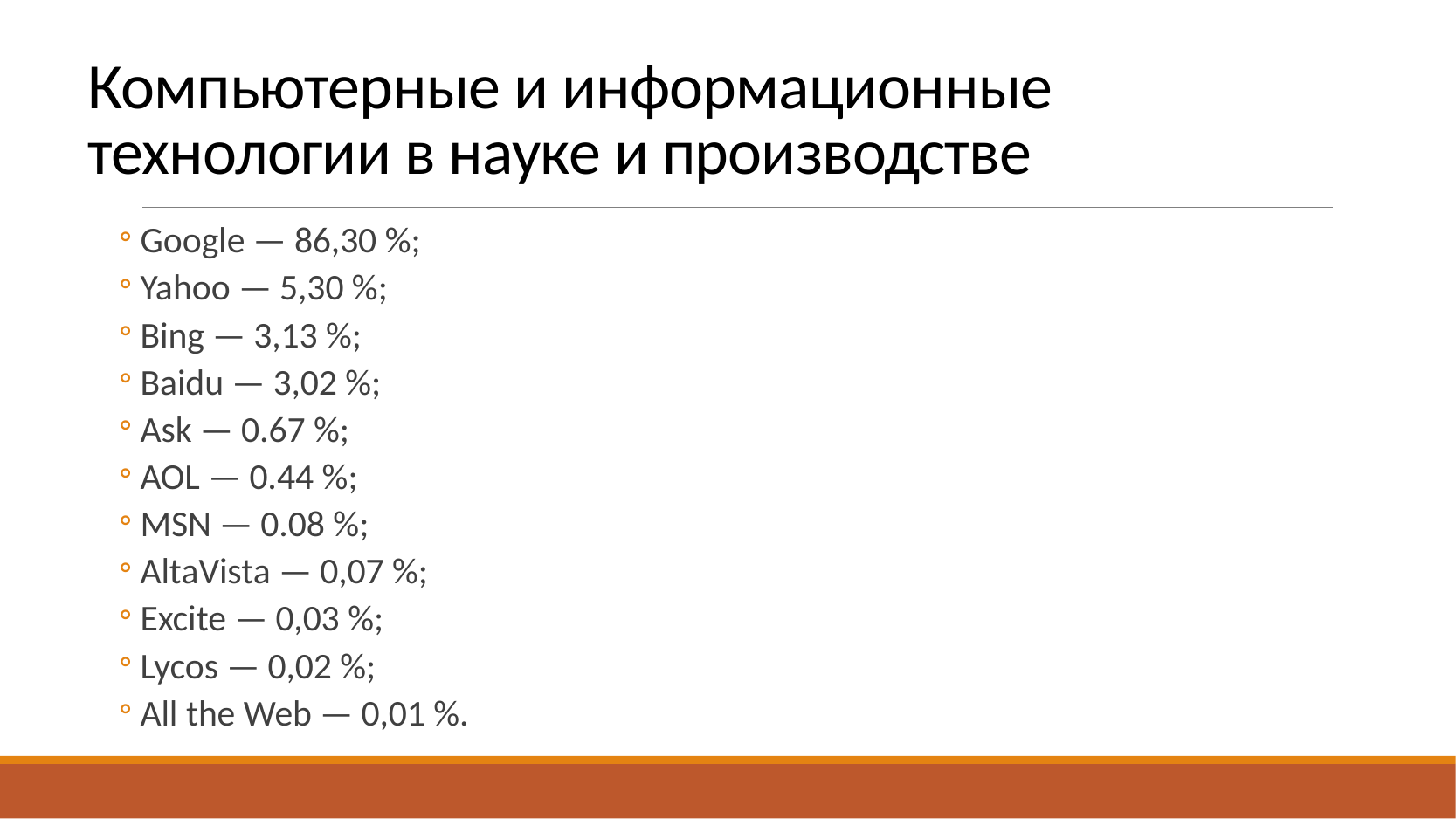

# Компьютерные и информационные технологии в науке и производстве

Google — 86,30 %;
Yahoo — 5,30 %;
Bing — 3,13 %;
Baidu — 3,02 %;
Ask — 0.67 %;
AOL — 0.44 %;
MSN — 0.08 %;
AltaVista — 0,07 %;
Excite — 0,03 %;
Lycos — 0,02 %;
All the Web — 0,01 %.